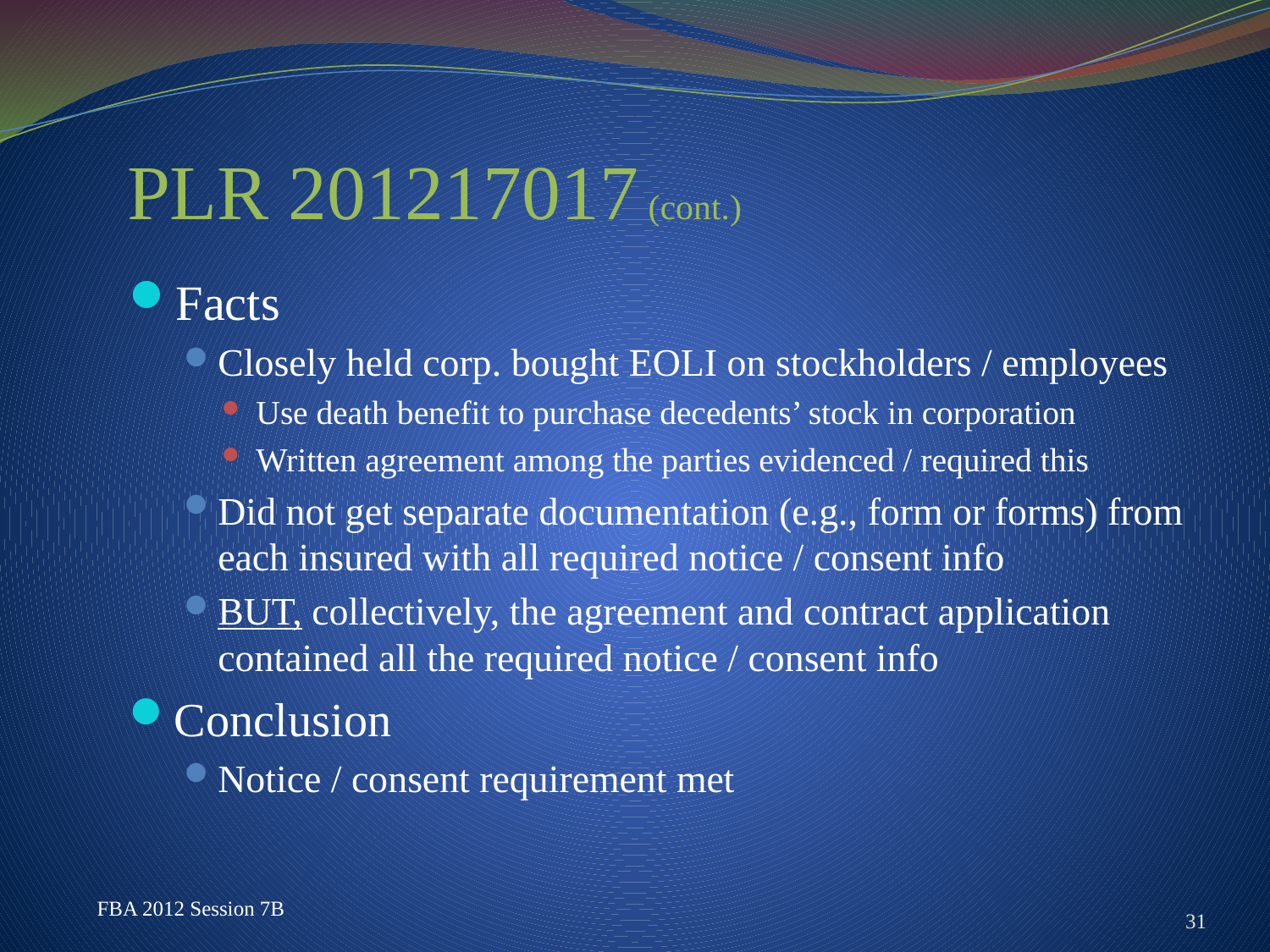

# PLR 201217017 (cont.)
Facts
Closely held corp. bought EOLI on stockholders / employees
Use death benefit to purchase decedents’ stock in corporation
Written agreement among the parties evidenced / required this
Did not get separate documentation (e.g., form or forms) from each insured with all required notice / consent info
BUT, collectively, the agreement and contract application contained all the required notice / consent info
Conclusion
Notice / consent requirement met

31
FBA 2012 Session 7B